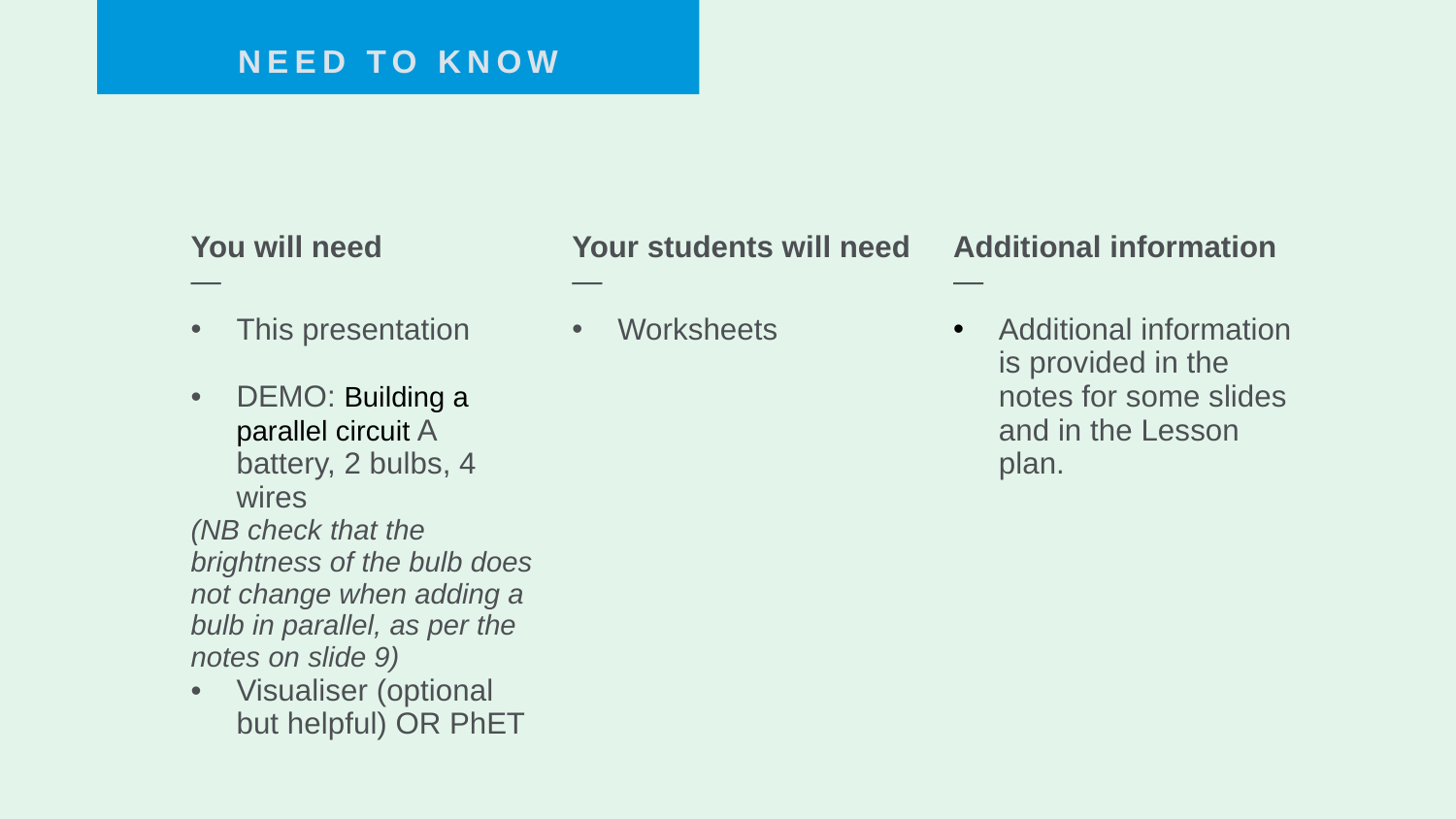

NEED TO KNOW
| You will need — | Your students will need — | Additional information — |
| --- | --- | --- |
| This presentation DEMO: Building a parallel circuit A battery, 2 bulbs, 4 wires (NB check that the brightness of the bulb does not change when adding a bulb in parallel, as per the notes on slide 9) Visualiser (optional but helpful) OR PhET | Worksheets | Additional information is provided in the notes for some slides and in the Lesson plan. |